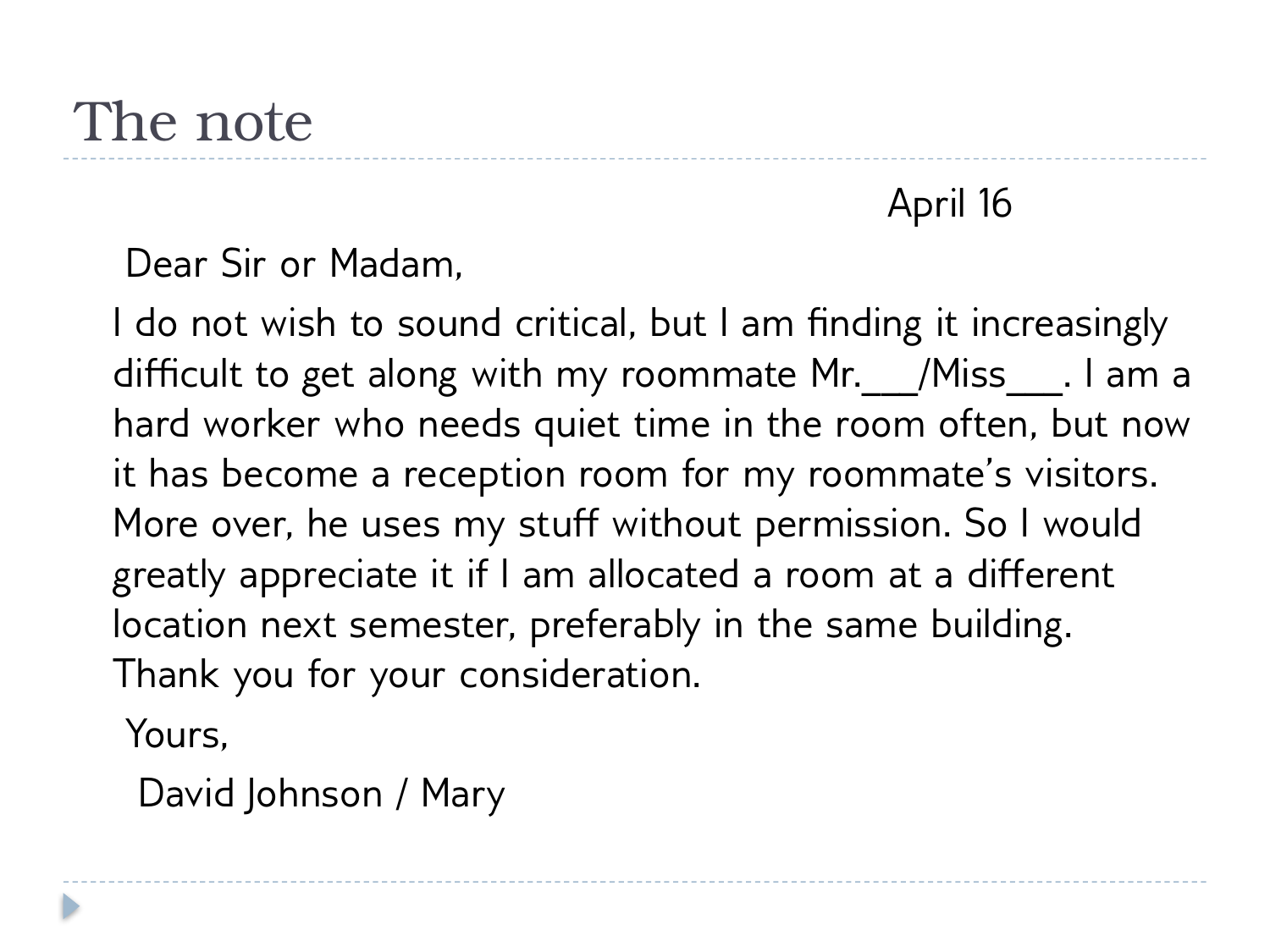

# The note
                                                                 April 16
    Dear Sir or Madam,
	I do not wish to sound critical, but I am finding it increasingly difficult to get along with my roommate Mr.___/Miss___. I am a hard worker who needs quiet time in the room often, but now it has become a reception room for my roommate’s visitors. More over, he uses my stuff without permission. So I would greatly appreciate it if I am allocated a room at a different location next semester, preferably in the same building.
Thank you for your consideration.
    Yours,
     David Johnson / Mary